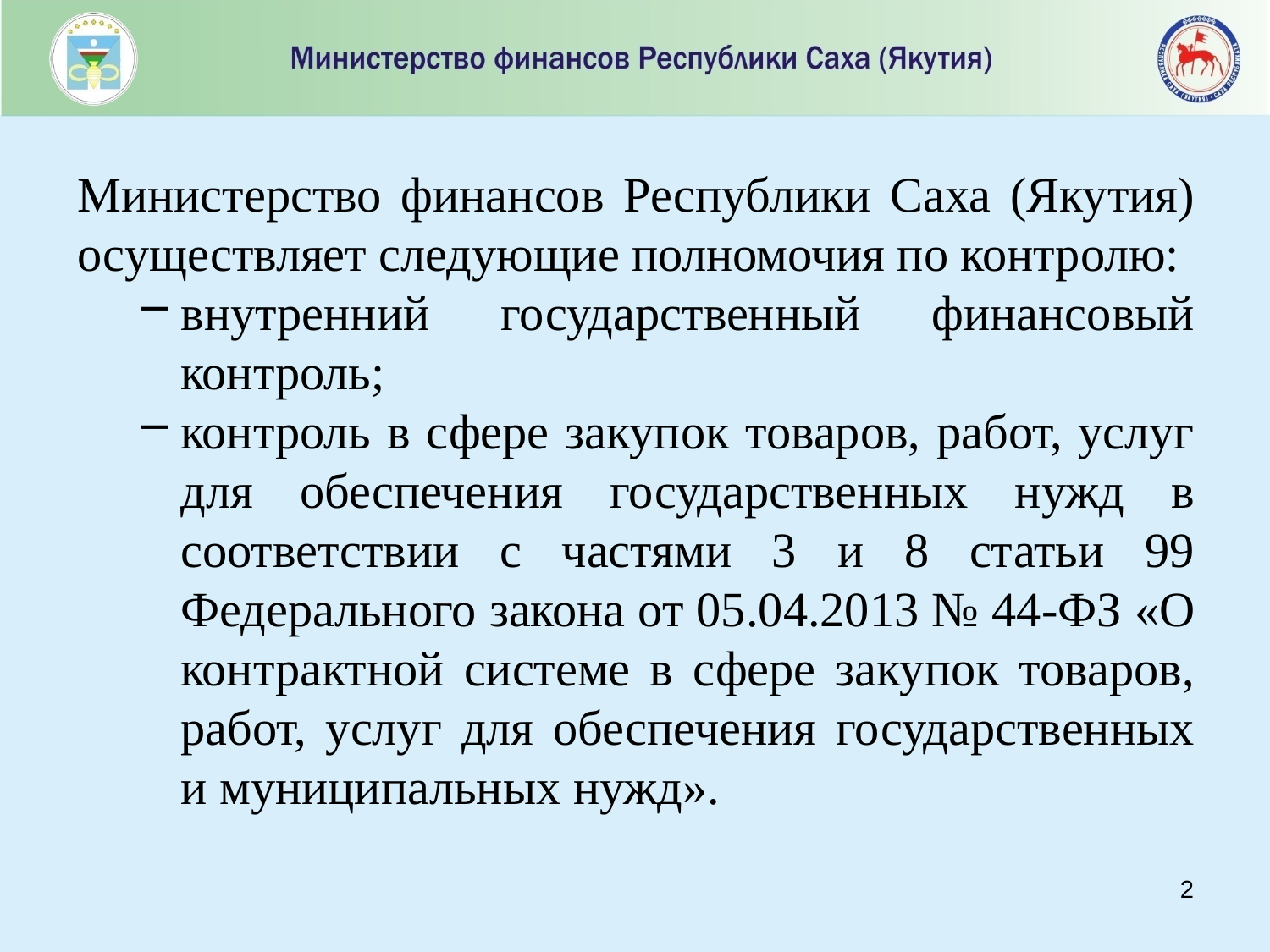

#
Министерство финансов Республики Саха (Якутия) осуществляет следующие полномочия по контролю:
внутренний государственный финансовый контроль;
контроль в сфере закупок товаров, работ, услуг для обеспечения государственных нужд в соответствии с частями 3 и 8 статьи 99 Федерального закона от 05.04.2013 № 44-ФЗ «О контрактной системе в сфере закупок товаров, работ, услуг для обеспечения государственных и муниципальных нужд».

2